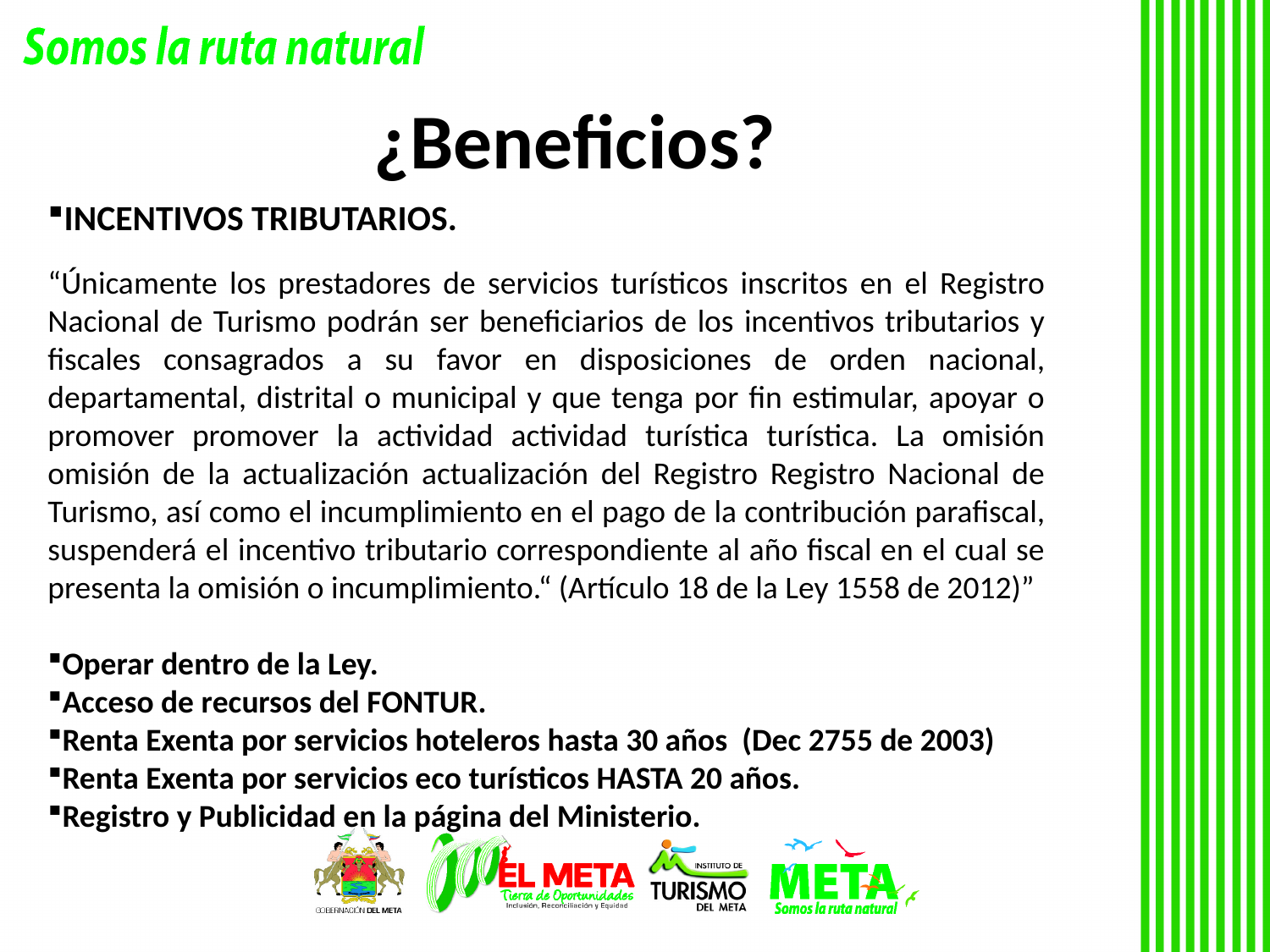

# ¿Beneficios?
INCENTIVOS TRIBUTARIOS.

“Únicamente los prestadores de servicios turísticos inscritos en el Registro Nacional de Turismo podrán ser beneficiarios de los incentivos tributarios y fiscales consagrados a su favor en disposiciones de orden nacional, departamental, distrital o municipal y que tenga por fin estimular, apoyar o promover promover la actividad actividad turística turística. La omisión omisión de la actualización actualización del Registro Registro Nacional de Turismo, así como el incumplimiento en el pago de la contribución parafiscal, suspenderá el incentivo tributario correspondiente al año fiscal en el cual se presenta la omisión o incumplimiento.“ (Artículo 18 de la Ley 1558 de 2012)”

Operar dentro de la Ley.
Acceso de recursos del FONTUR.
Renta Exenta por servicios hoteleros hasta 30 años  (Dec 2755 de 2003)
Renta Exenta por servicios eco turísticos HASTA 20 años.
Registro y Publicidad en la página del Ministerio.